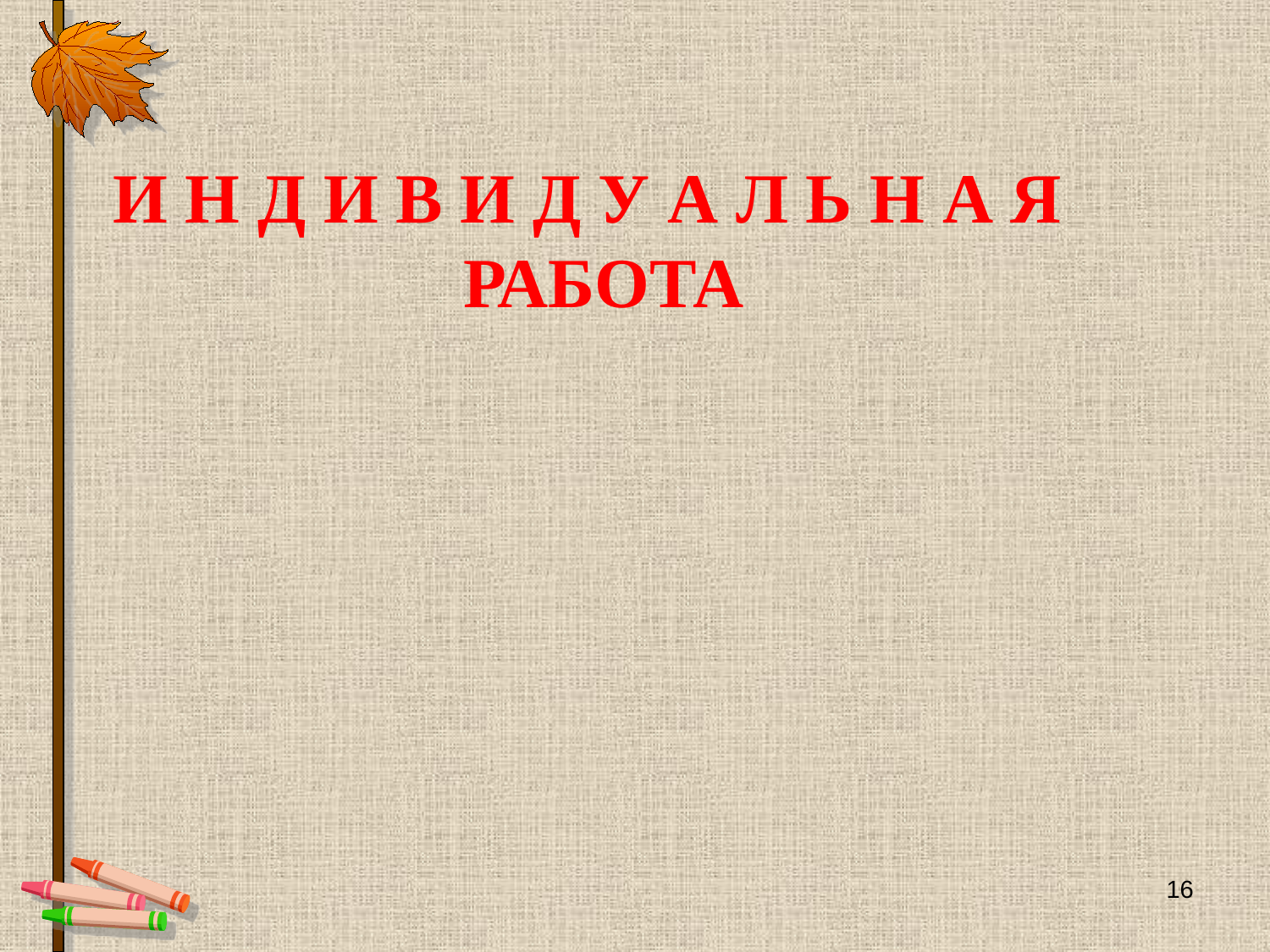

# И н д и в и д у а л ь н а я работа

16